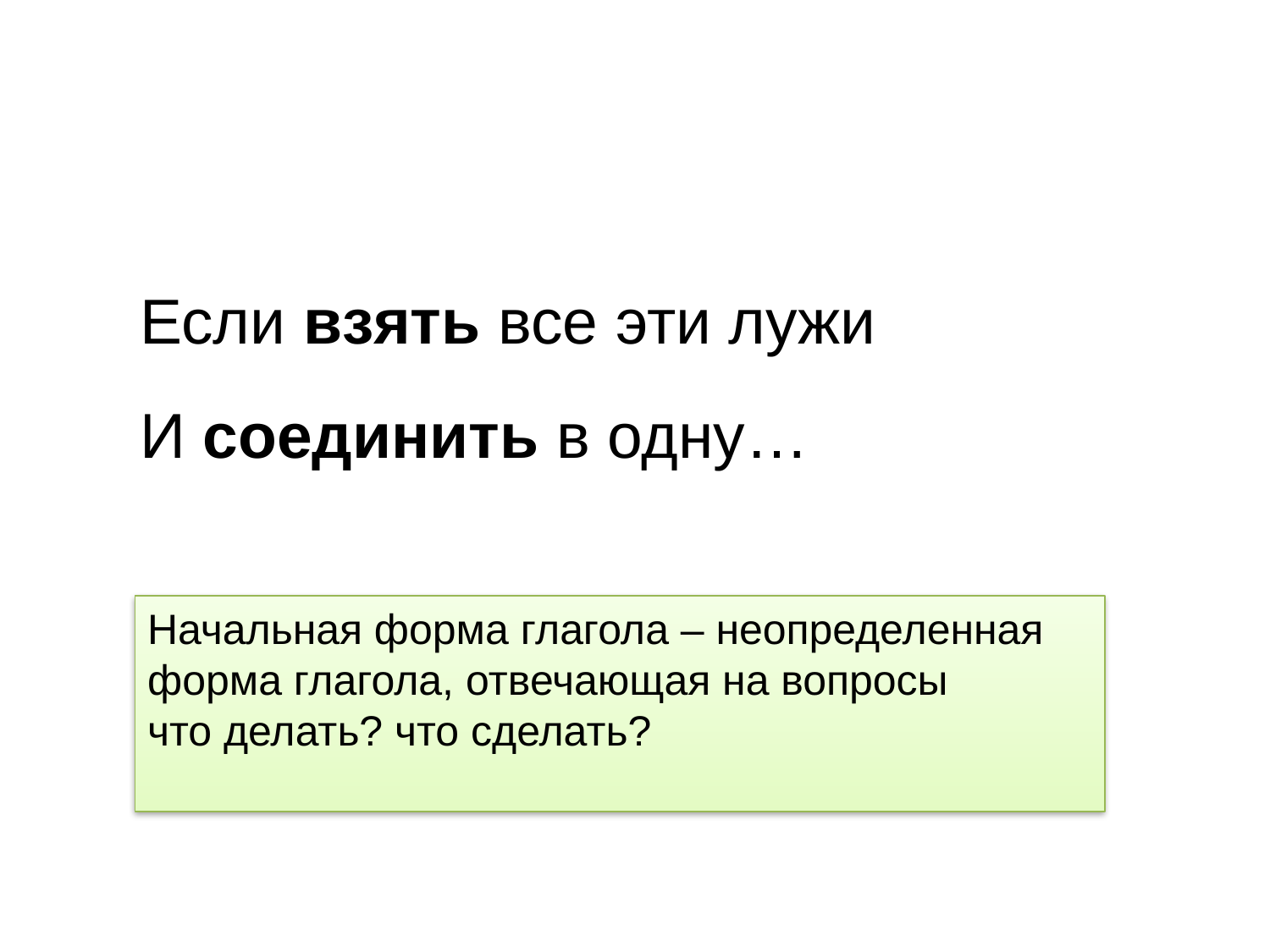

Если взять все эти лужи
И соединить в одну…

Начальная форма глагола – неопределенная форма глагола, отвечающая на вопросы
что делать? что сделать?